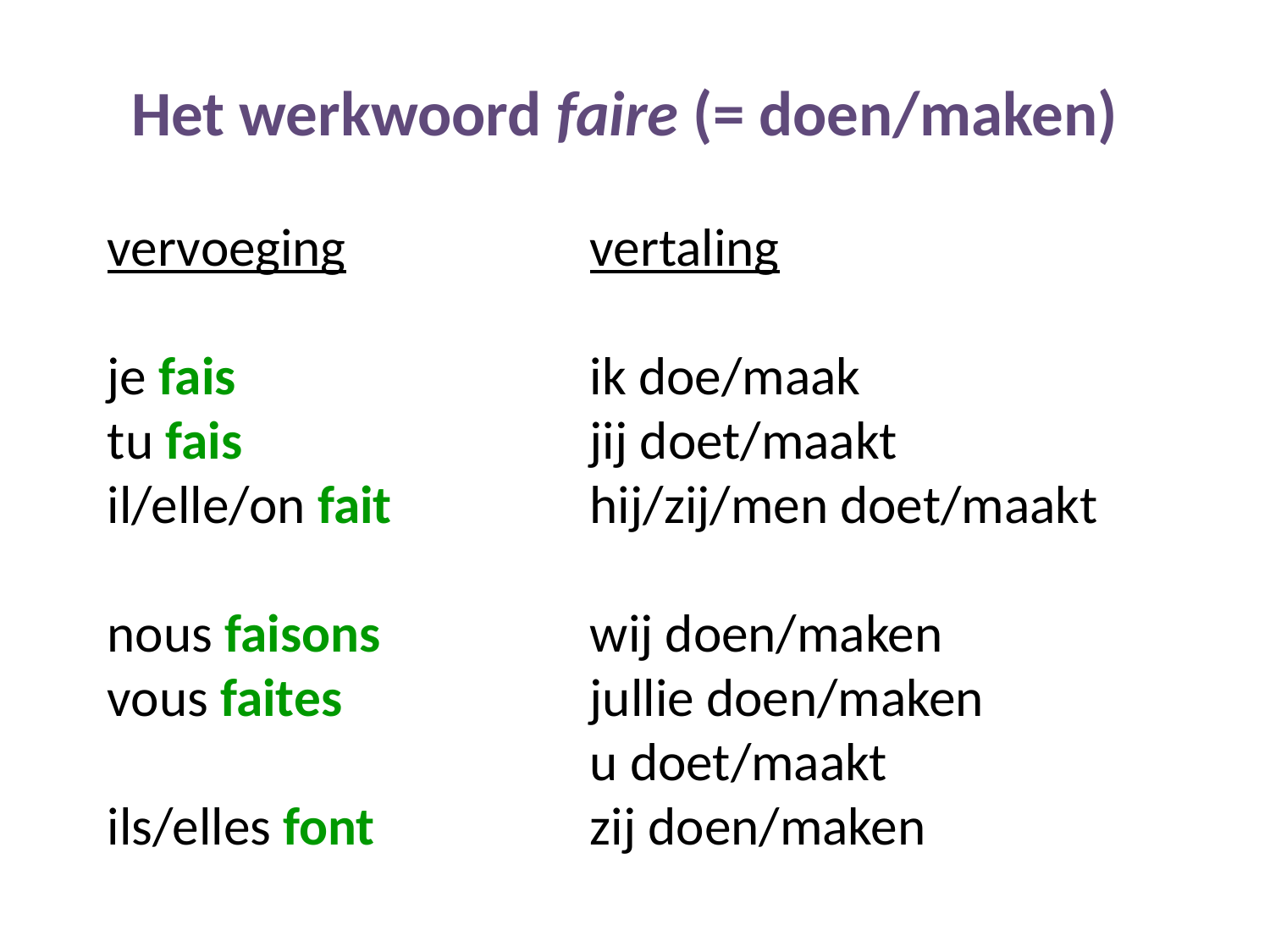

Het werkwoord faire (= doen/maken)
vervoeging			vertaling

je fais			ik doe/maak
tu fais			jij doet/maakt
il/elle/on fait		hij/zij/men doet/maakt

nous faisons		wij doen/maken
vous faites			jullie doen/maken
  				u doet/maakt
ils/elles font		zij doen/maken